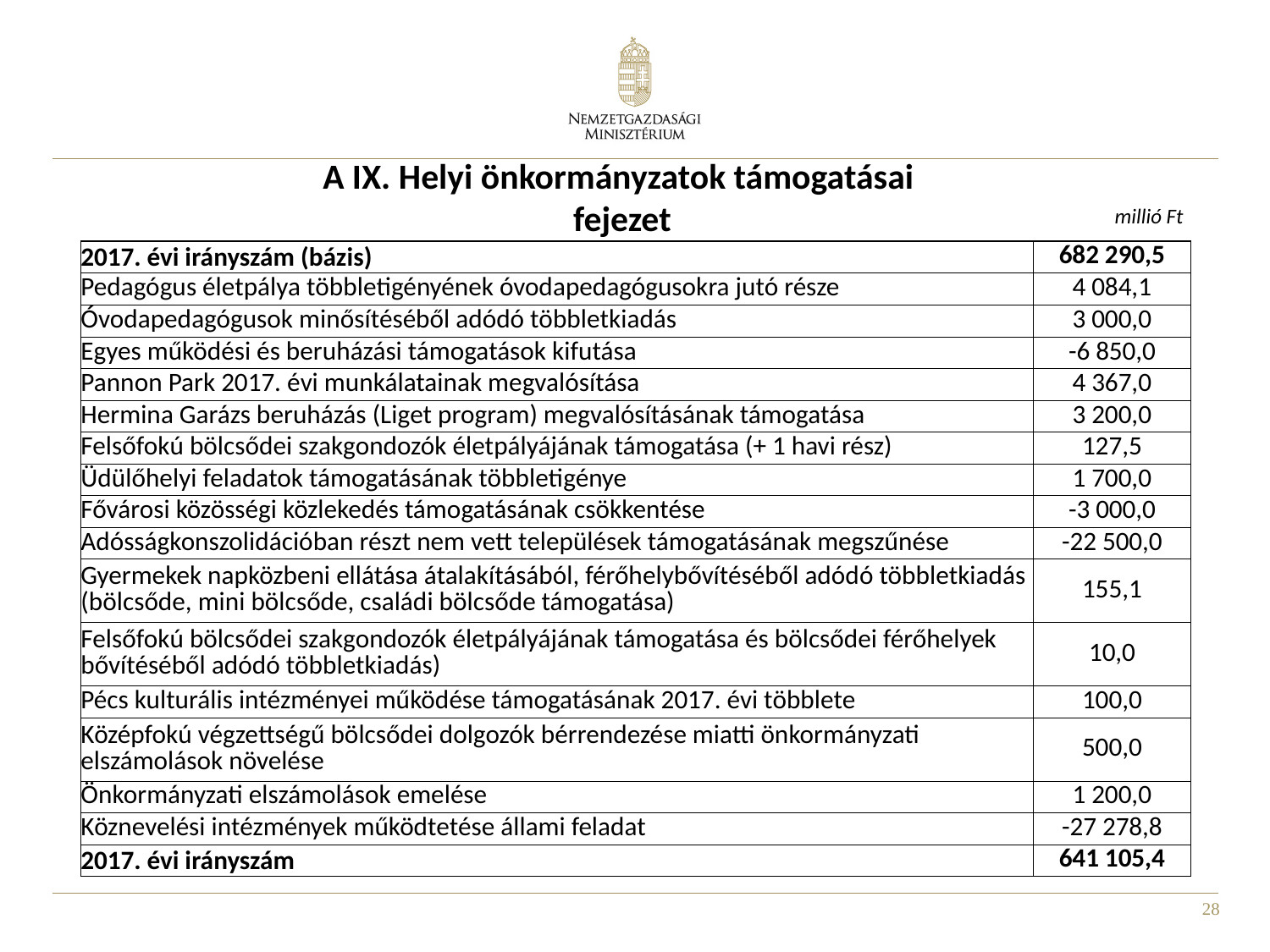

A IX. Helyi önkormányzatok támogatásai
fejezet
millió Ft
| 2017. évi irányszám (bázis) | 682 290,5 |
| --- | --- |
| Pedagógus életpálya többletigényének óvodapedagógusokra jutó része | 4 084,1 |
| Óvodapedagógusok minősítéséből adódó többletkiadás | 3 000,0 |
| Egyes működési és beruházási támogatások kifutása | -6 850,0 |
| Pannon Park 2017. évi munkálatainak megvalósítása | 4 367,0 |
| Hermina Garázs beruházás (Liget program) megvalósításának támogatása | 3 200,0 |
| Felsőfokú bölcsődei szakgondozók életpályájának támogatása (+ 1 havi rész) | 127,5 |
| Üdülőhelyi feladatok támogatásának többletigénye | 1 700,0 |
| Fővárosi közösségi közlekedés támogatásának csökkentése | -3 000,0 |
| Adósságkonszolidációban részt nem vett települések támogatásának megszűnése | -22 500,0 |
| Gyermekek napközbeni ellátása átalakításából, férőhelybővítéséből adódó többletkiadás (bölcsőde, mini bölcsőde, családi bölcsőde támogatása) | 155,1 |
| Felsőfokú bölcsődei szakgondozók életpályájának támogatása és bölcsődei férőhelyek bővítéséből adódó többletkiadás) | 10,0 |
| Pécs kulturális intézményei működése támogatásának 2017. évi többlete | 100,0 |
| Középfokú végzettségű bölcsődei dolgozók bérrendezése miatti önkormányzati elszámolások növelése | 500,0 |
| Önkormányzati elszámolások emelése | 1 200,0 |
| Köznevelési intézmények működtetése állami feladat | -27 278,8 |
| 2017. évi irányszám | 641 105,4 |